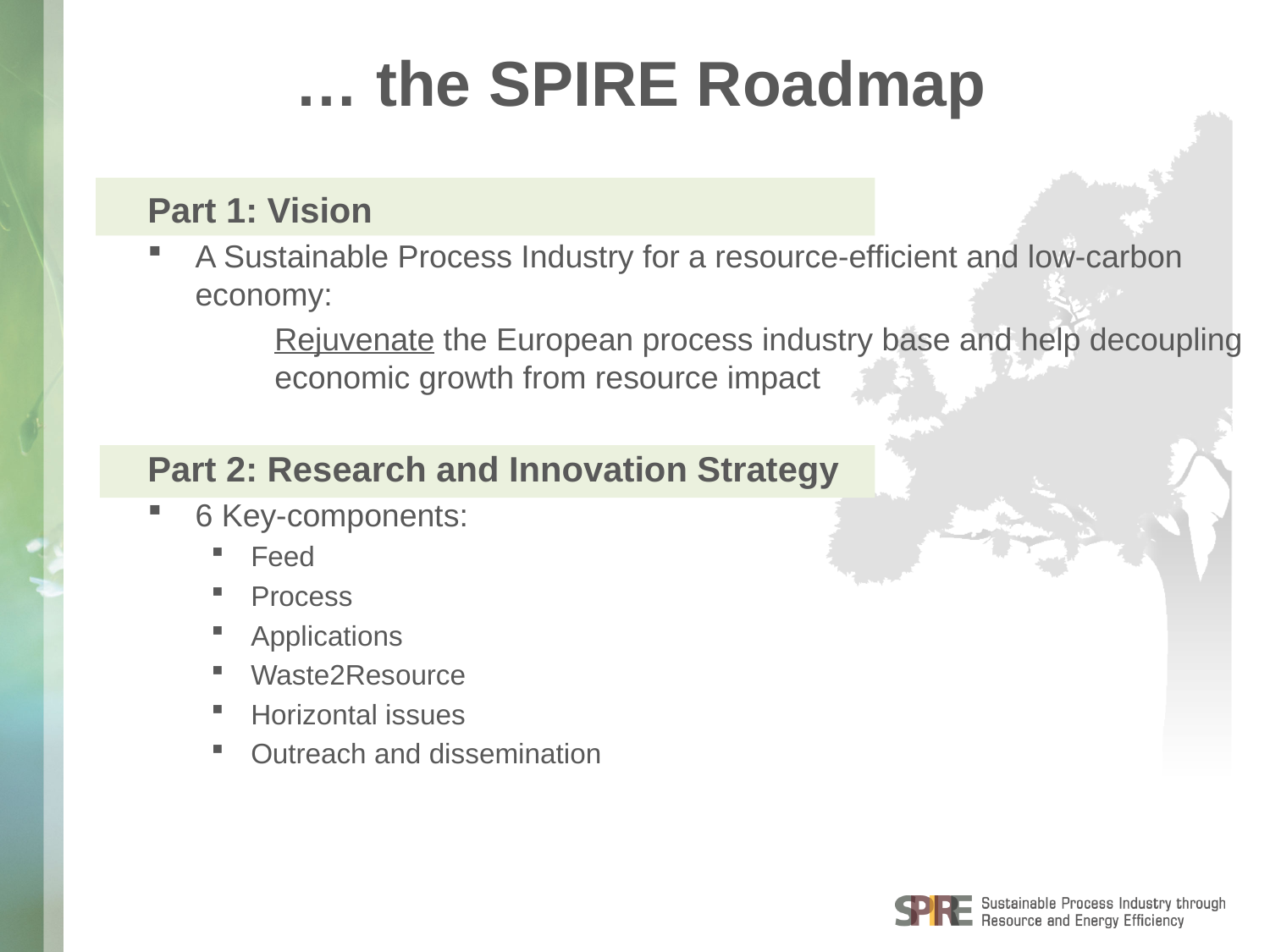

… the SPIRE Roadmap

Part 1: Vision
A Sustainable Process Industry for a resource-efficient and low-carbon economy:
	Rejuvenate the European process industry base and help decoupling 	economic growth from resource impact

Part 2: Research and Innovation Strategy
6 Key-components:
Feed
Process
Applications
Waste2Resource
Horizontal issues
Outreach and dissemination